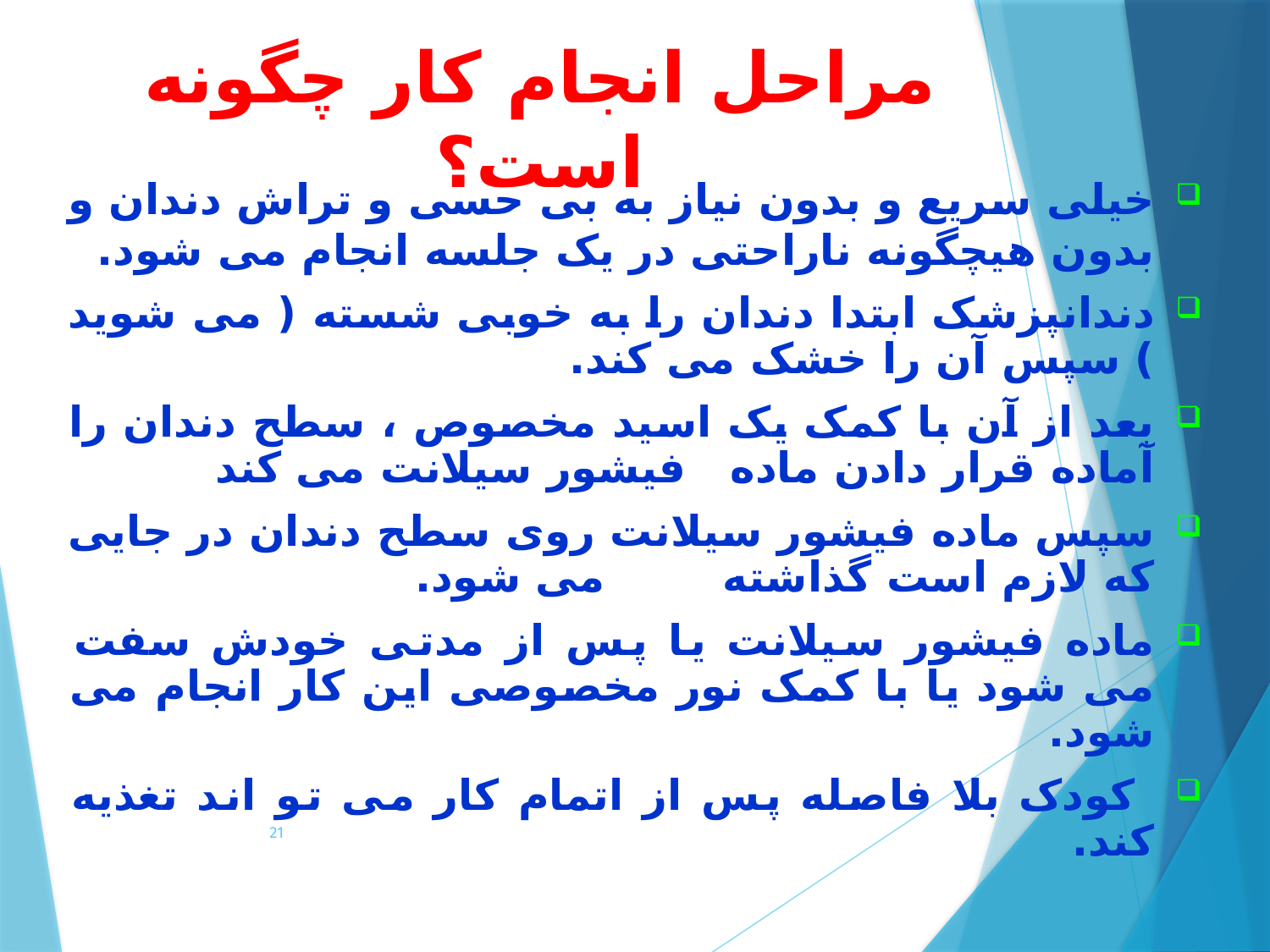

# مراحل انجام کار چگونه است؟
خیلی سریع و بدون نیاز به بی حسی و تراش دندان و بدون هیچگونه ناراحتی در یک جلسه انجام می شود.
دندانپزشک ابتدا دندان را به خوبی شسته ( می شوید ) سپس آن را خشک می کند.
بعد از آن با کمک یک اسید مخصوص ، سطح دندان را آماده قرار دادن ماده   فیشور سیلانت می کند
سپس ماده فیشور سیلانت روی سطح دندان در جایی که لازم است گذاشته        می شود.
ماده فیشور سیلانت یا پس از مدتی خودش سفت می شود یا با کمک نور مخصوصی این کار انجام می شود.
 کودک بلا فاصله پس از اتمام کار می تو اند تغذیه کند.
21